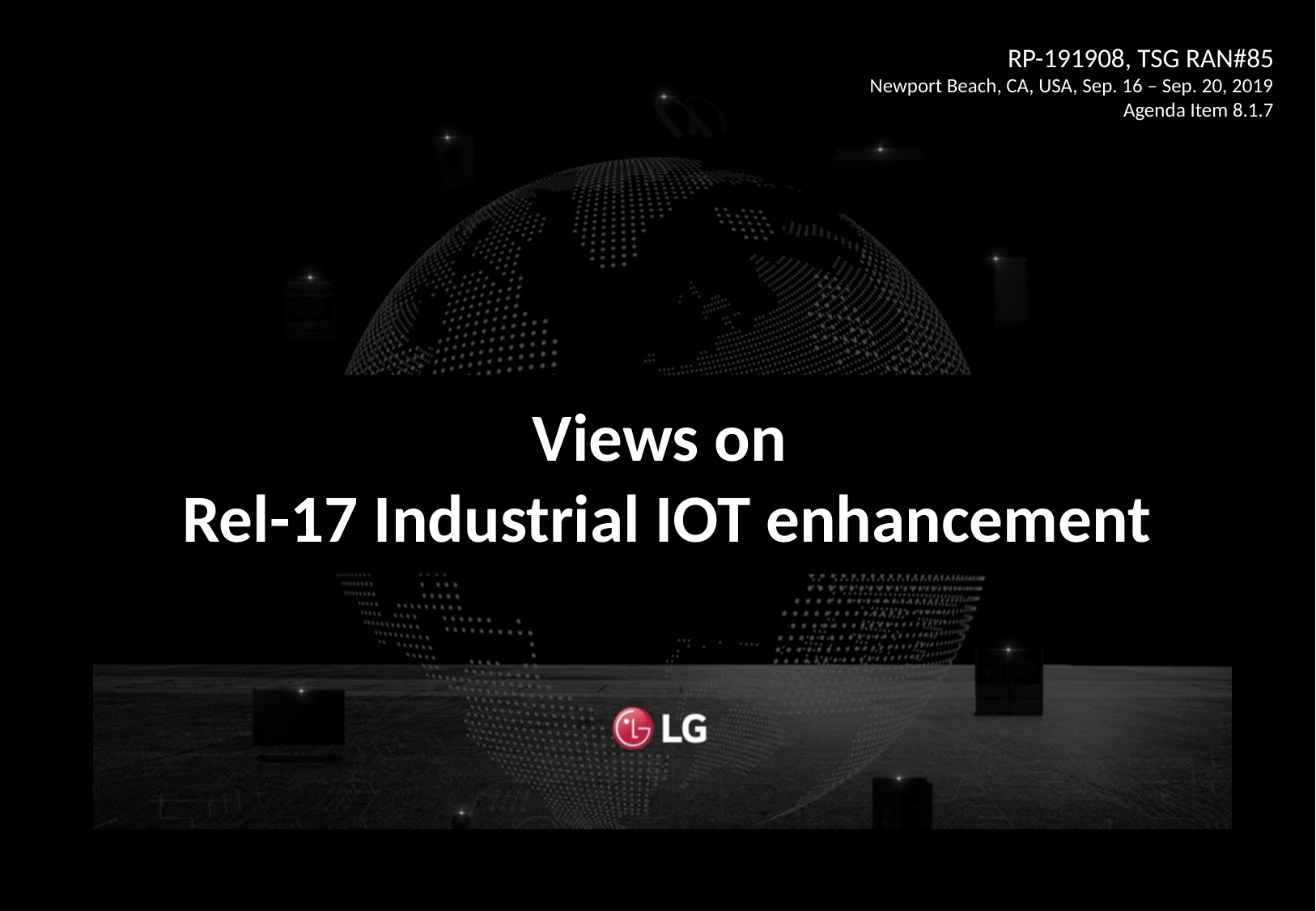

# Views on Rel-17 Industrial IOT enhancement